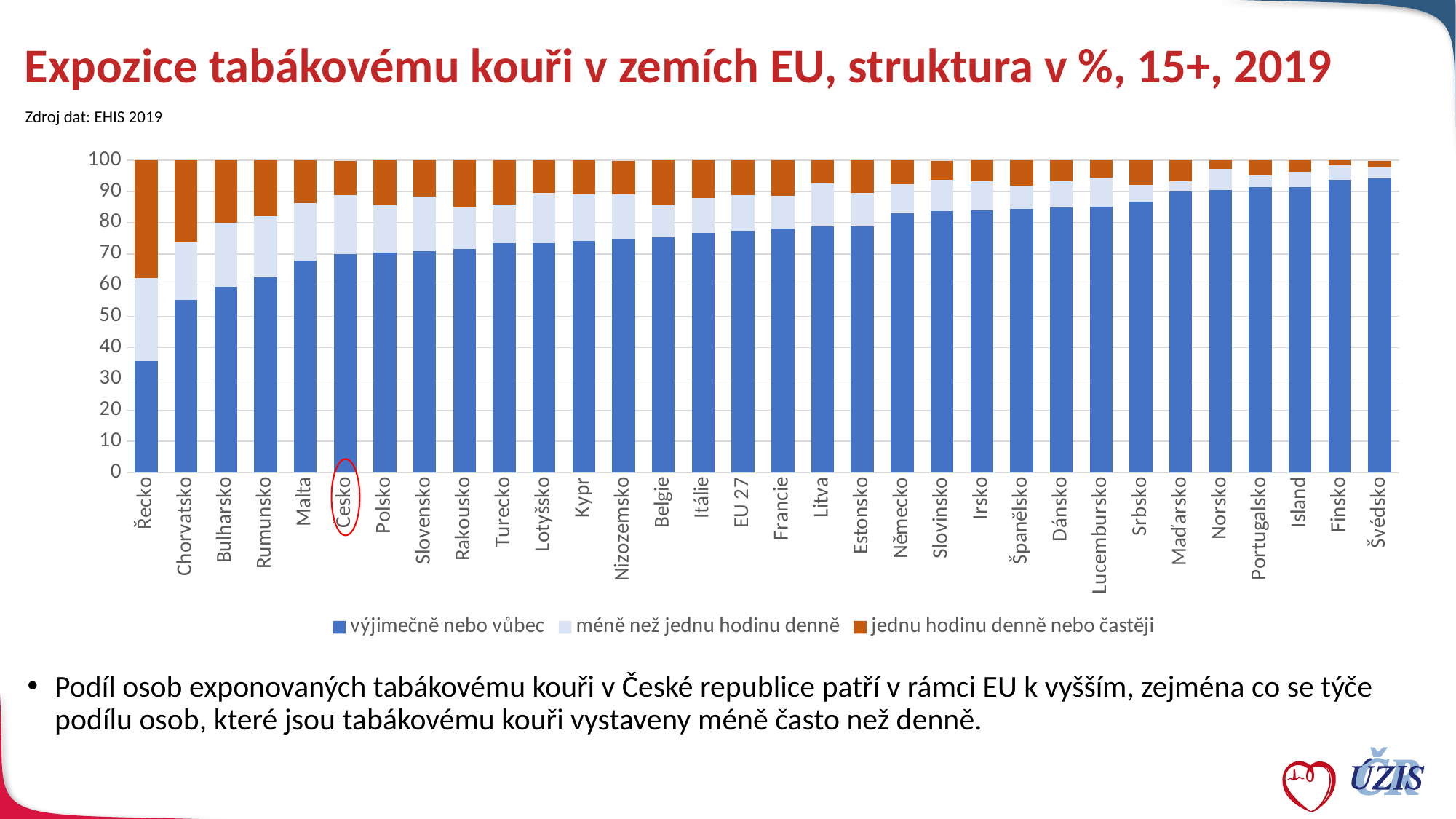

# Expozice tabákovému kouři v zemích EU, struktura v %, 15+, 2019
Zdroj dat: EHIS 2019

### Chart

| Category | výjimečně nebo vůbec | méně než jednu hodinu denně | jednu hodinu denně nebo častěji |
|---|---|---|---|
| Řecko | 35.8 | 26.4 | 37.9 |
| Chorvatsko | 55.3 | 18.5 | 26.2 |
| Bulharsko | 59.5 | 20.5 | 20.0 |
| Rumunsko | 62.4 | 19.6 | 18.0 |
| Malta | 67.9 | 18.4 | 13.7 |
| Česko | 69.9 | 19.0 | 11.0 |
| Polsko | 70.5 | 15.0 | 14.5 |
| Slovensko | 70.8 | 17.5 | 11.7 |
| Rakousko | 71.5 | 13.6 | 14.9 |
| Turecko | 73.4 | 12.4 | 14.2 |
| Lotyšsko | 73.5 | 16.1 | 10.4 |
| Kypr | 74.2 | 14.8 | 11.0 |
| Nizozemsko | 74.9 | 14.1 | 10.9 |
| Belgie | 75.3 | 10.2 | 14.5 |
| Itálie | 76.8 | 11.2 | 12.0 |
| EU 27 | 77.4 | 11.4 | 11.2 |
| Francie | 78.2 | 10.5 | 11.3 |
| Litva | 78.7 | 13.8 | 7.5 |
| Estonsko | 78.8 | 10.8 | 10.4 |
| Německo | 83.1 | 9.2 | 7.7 |
| Slovinsko | 83.8 | 9.9 | 6.2 |
| Irsko | 83.9 | 9.4 | 6.7 |
| Španělsko | 84.5 | 7.4 | 8.2 |
| Dánsko | 84.9 | 8.4 | 6.7 |
| Lucembursko | 85.1 | 9.4 | 5.5 |
| Srbsko | 86.8 | 5.3 | 7.9 |
| Maďarsko | 90.1 | 3.1 | 6.8 |
| Norsko | 90.4 | 6.8 | 2.8 |
| Portugalsko | 91.4 | 3.7 | 4.9 |
| Island | 91.4 | 5.0 | 3.6 |
| Finsko | 93.7 | 4.8 | 1.5 |
| Švédsko | 94.1 | 3.5 | 2.3 |
Podíl osob exponovaných tabákovému kouři v České republice patří v rámci EU k vyšším, zejména co se týče podílu osob, které jsou tabákovému kouři vystaveny méně často než denně.